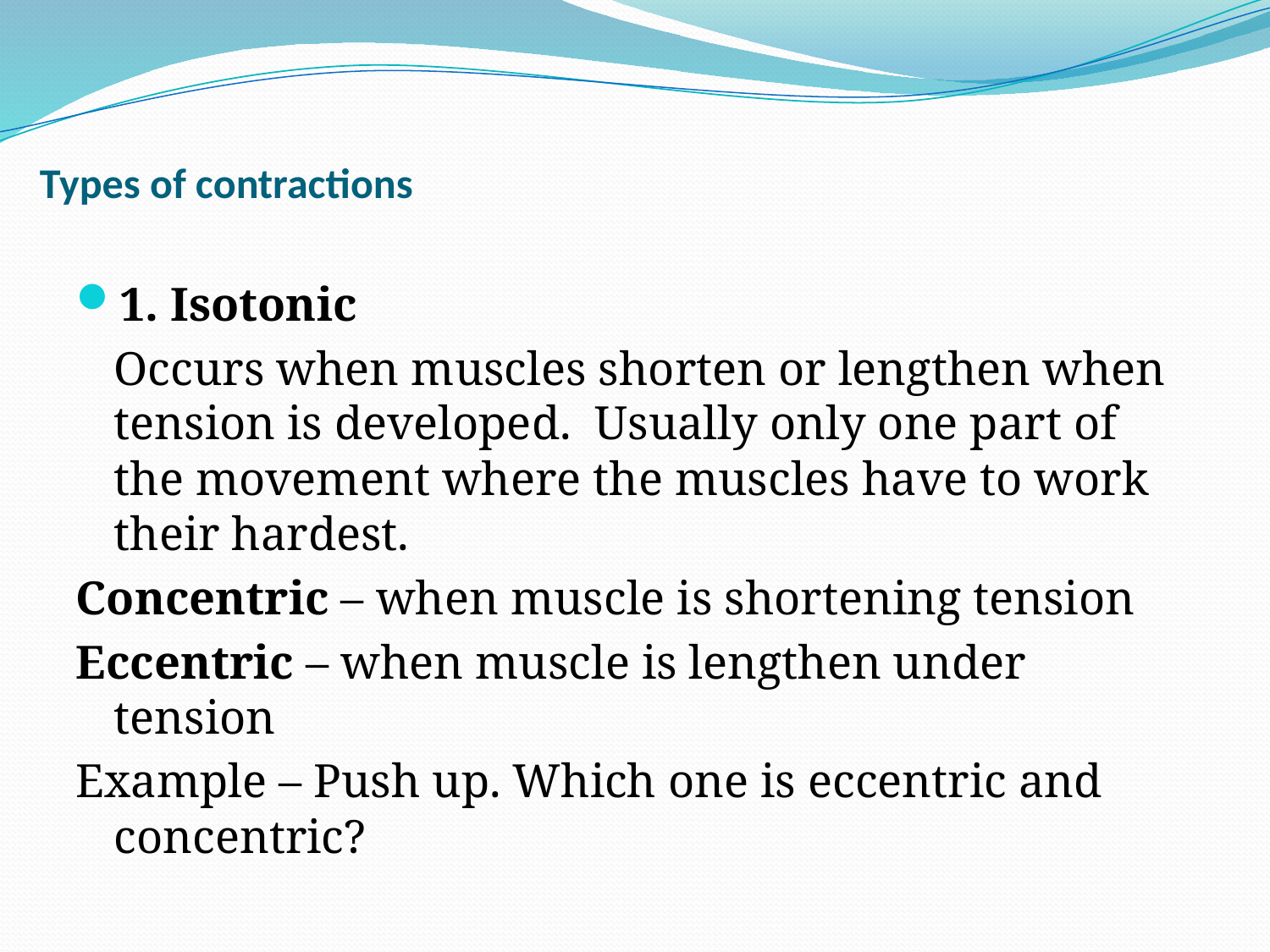

# Types of contractions
1. Isotonic
	Occurs when muscles shorten or lengthen when tension is developed.  Usually only one part of the movement where the muscles have to work their hardest.
Concentric – when muscle is shortening tension
Eccentric – when muscle is lengthen under tension
Example – Push up. Which one is eccentric and concentric?